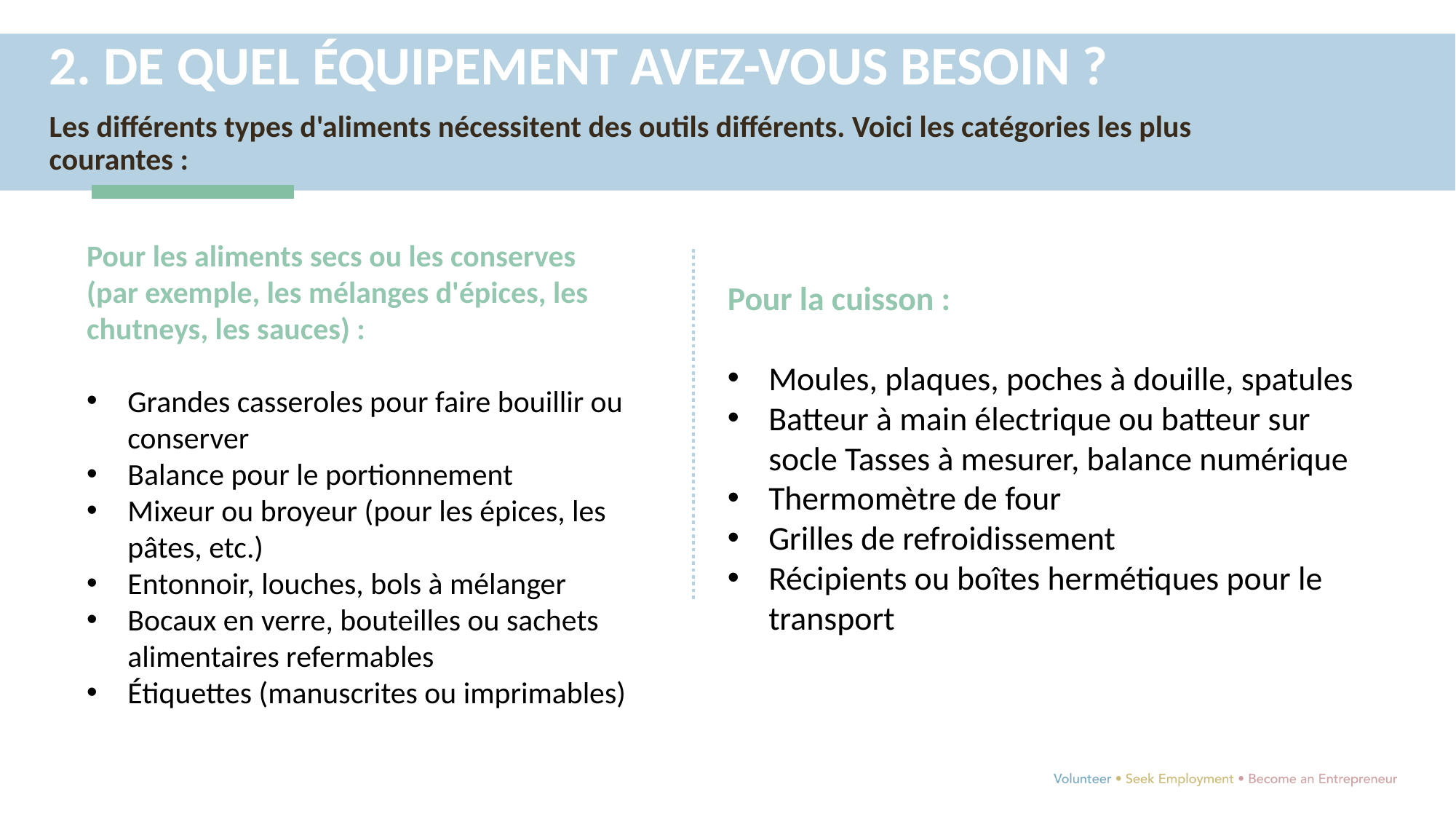

2. DE QUEL ÉQUIPEMENT AVEZ-VOUS BESOIN ?
Les différents types d'aliments nécessitent des outils différents. Voici les catégories les plus courantes :

Pour les aliments secs ou les conserves (par exemple, les mélanges d'épices, les chutneys, les sauces) :

Grandes casseroles pour faire bouillir ou conserver
Balance pour le portionnement
Mixeur ou broyeur (pour les épices, les pâtes, etc.)
Entonnoir, louches, bols à mélanger
Bocaux en verre, bouteilles ou sachets alimentaires refermables
Étiquettes (manuscrites ou imprimables)
Pour la cuisson :

Moules, plaques, poches à douille, spatules
Batteur à main électrique ou batteur sur socle Tasses à mesurer, balance numérique
Thermomètre de four
Grilles de refroidissement
Récipients ou boîtes hermétiques pour le transport